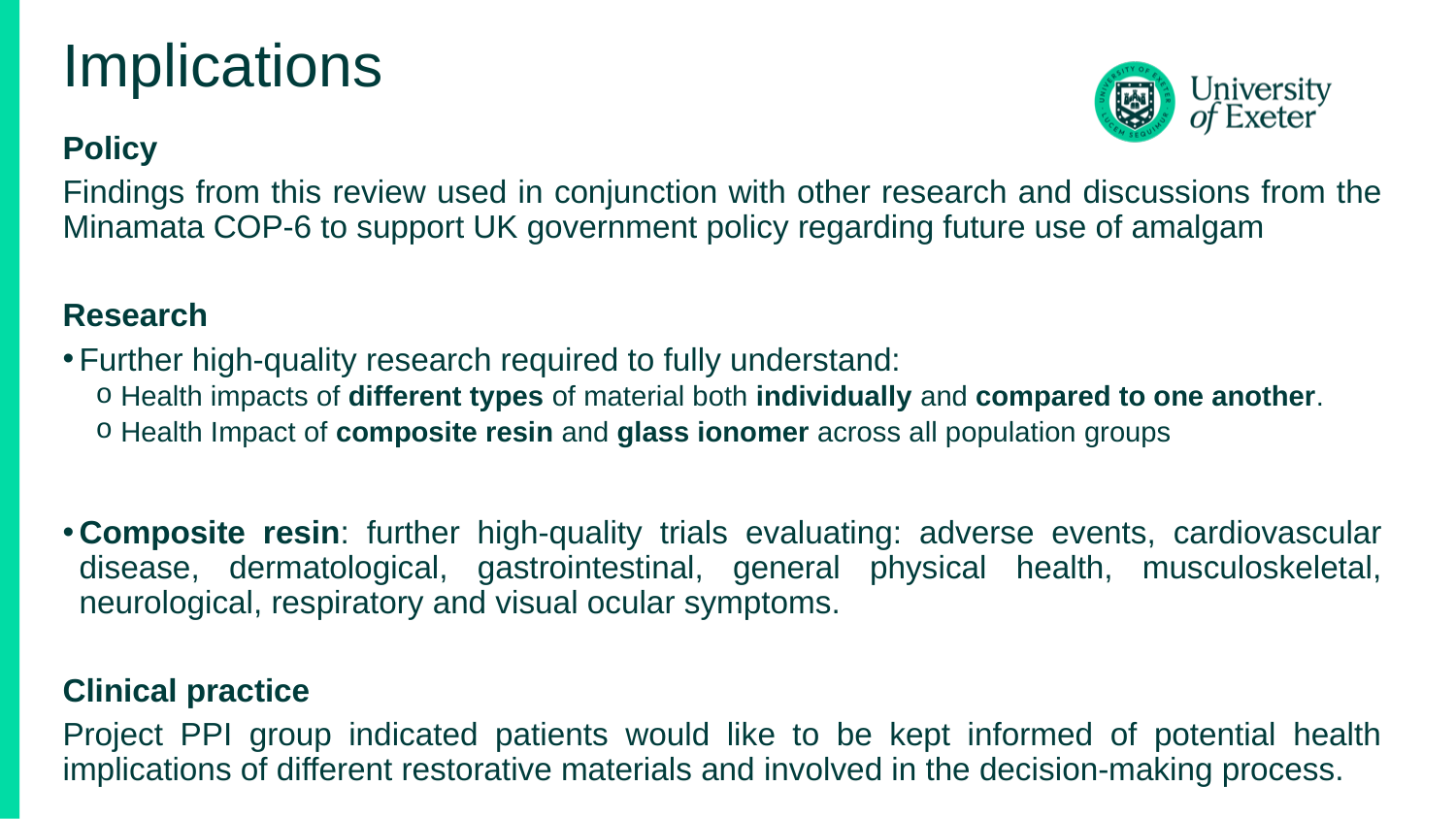

# Implications
Policy
Findings from this review used in conjunction with other research and discussions from the Minamata COP-6 to support UK government policy regarding future use of amalgam

Research
Further high-quality research required to fully understand:
 Health impacts of different types of material both individually and compared to one another.
 Health Impact of composite resin and glass ionomer across all population groups

Composite resin: further high-quality trials evaluating: adverse events, cardiovascular disease, dermatological, gastrointestinal, general physical health, musculoskeletal, neurological, respiratory and visual ocular symptoms.

Clinical practice
Project PPI group indicated patients would like to be kept informed of potential health implications of different restorative materials and involved in the decision-making process.